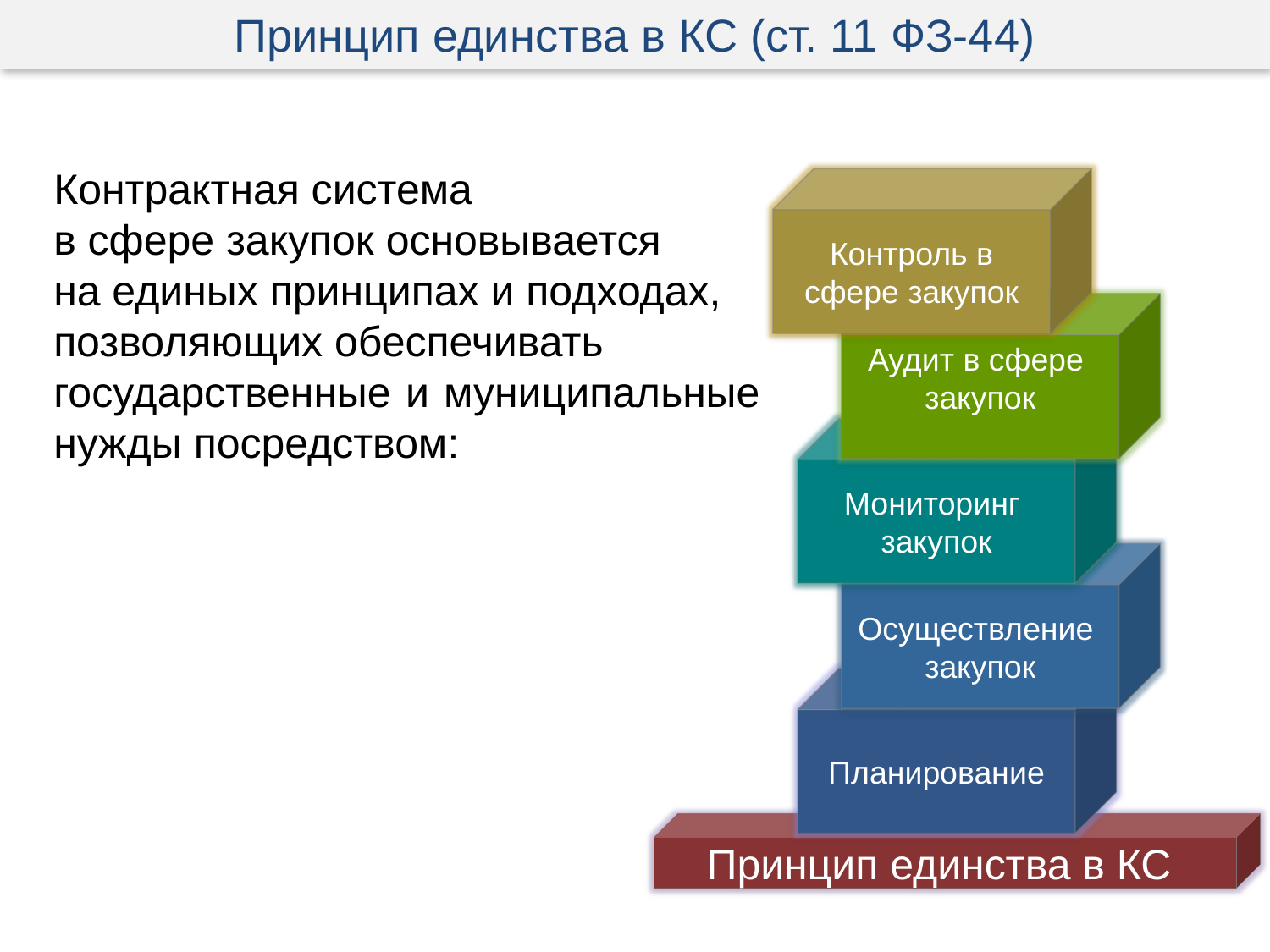

Принцип единства в КС (ст. 11 ФЗ-44)
Контрактная система
в сфере закупок основывается
на единых принципах и подходах,
позволяющих обеспечивать
государственные и муниципальные
нужды посредством:

Контроль в сфере закупок
Аудит в сфере
закупок

Мониторинг
закупок
Осуществление
закупок
Планирование
Принцип единства в КС